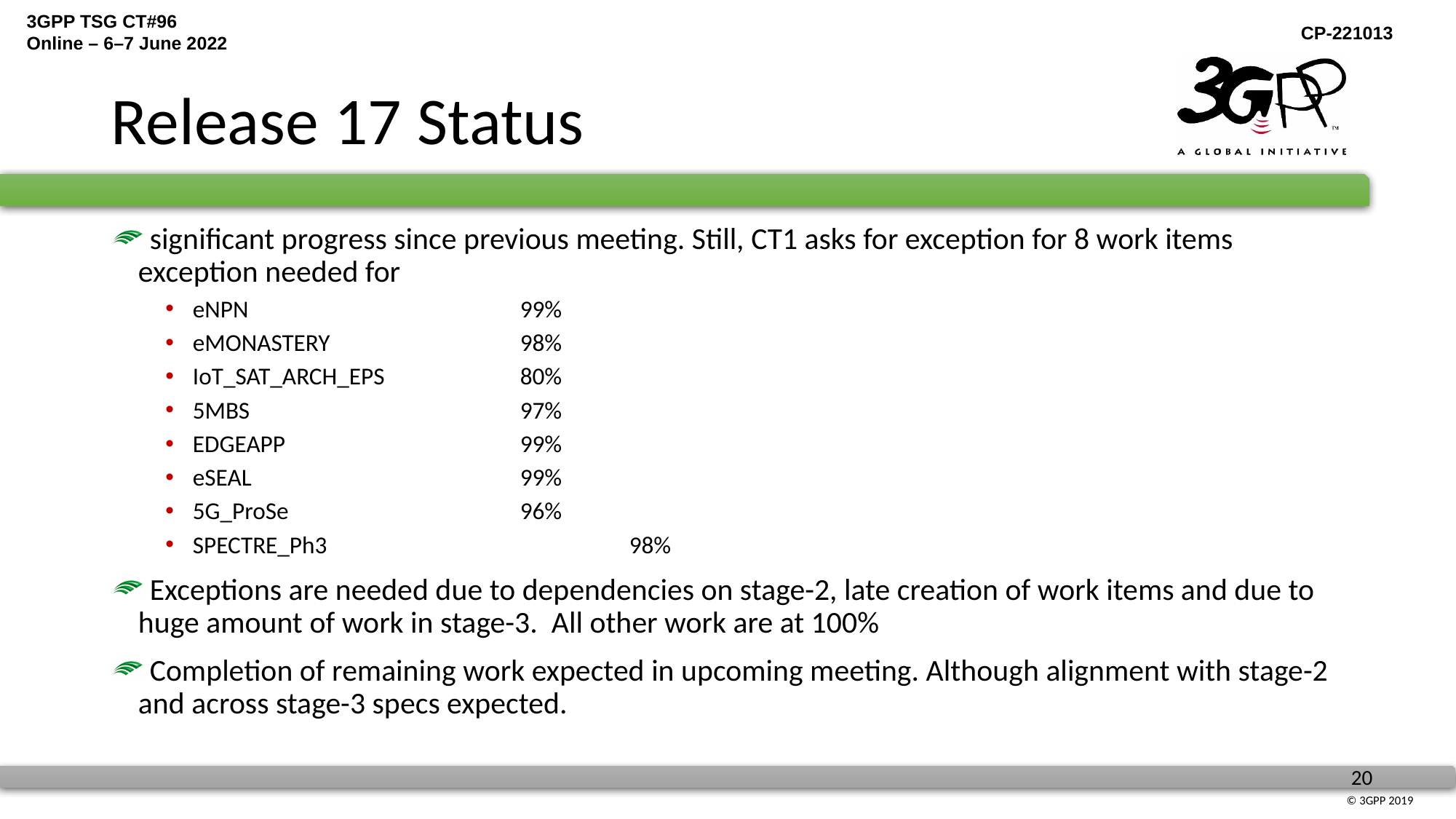

# Release 17 Status
 significant progress since previous meeting. Still, CT1 asks for exception for 8 work items exception needed for
eNPN			99%
eMONASTERY 		98%
IoT_SAT_ARCH_EPS		80%
5MBS			97%
EDGEAPP			99%
eSEAL			99%
5G_ProSe			96%
SPECTRE_Ph3			98%
 Exceptions are needed due to dependencies on stage-2, late creation of work items and due to huge amount of work in stage-3.  All other work are at 100%
 Completion of remaining work expected in upcoming meeting. Although alignment with stage-2 and across stage-3 specs expected.